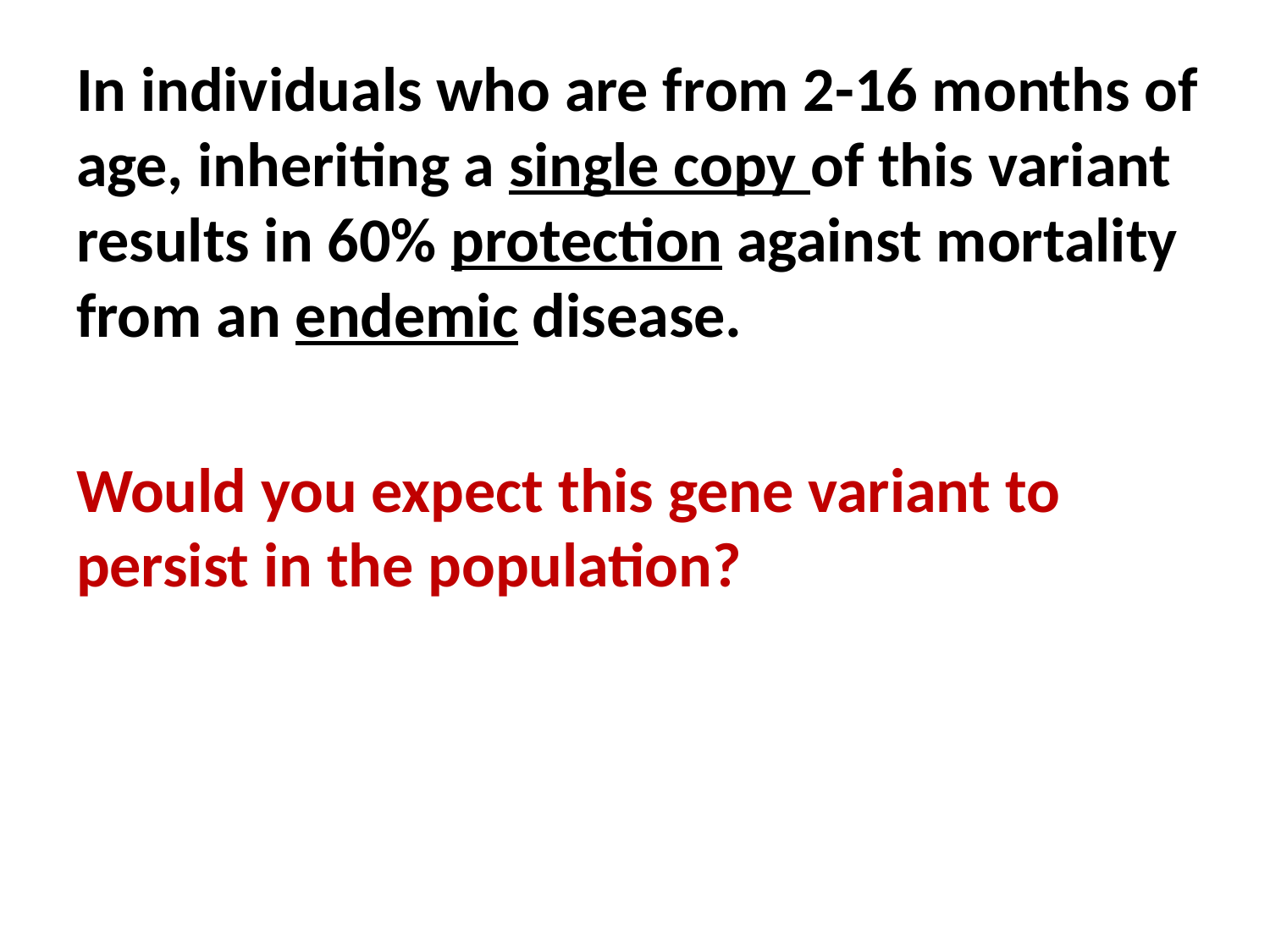

In individuals who are from 2-16 months of age, inheriting a single copy of this variant results in 60% protection against mortality from an endemic disease.

Would you expect this gene variant to persist in the population?